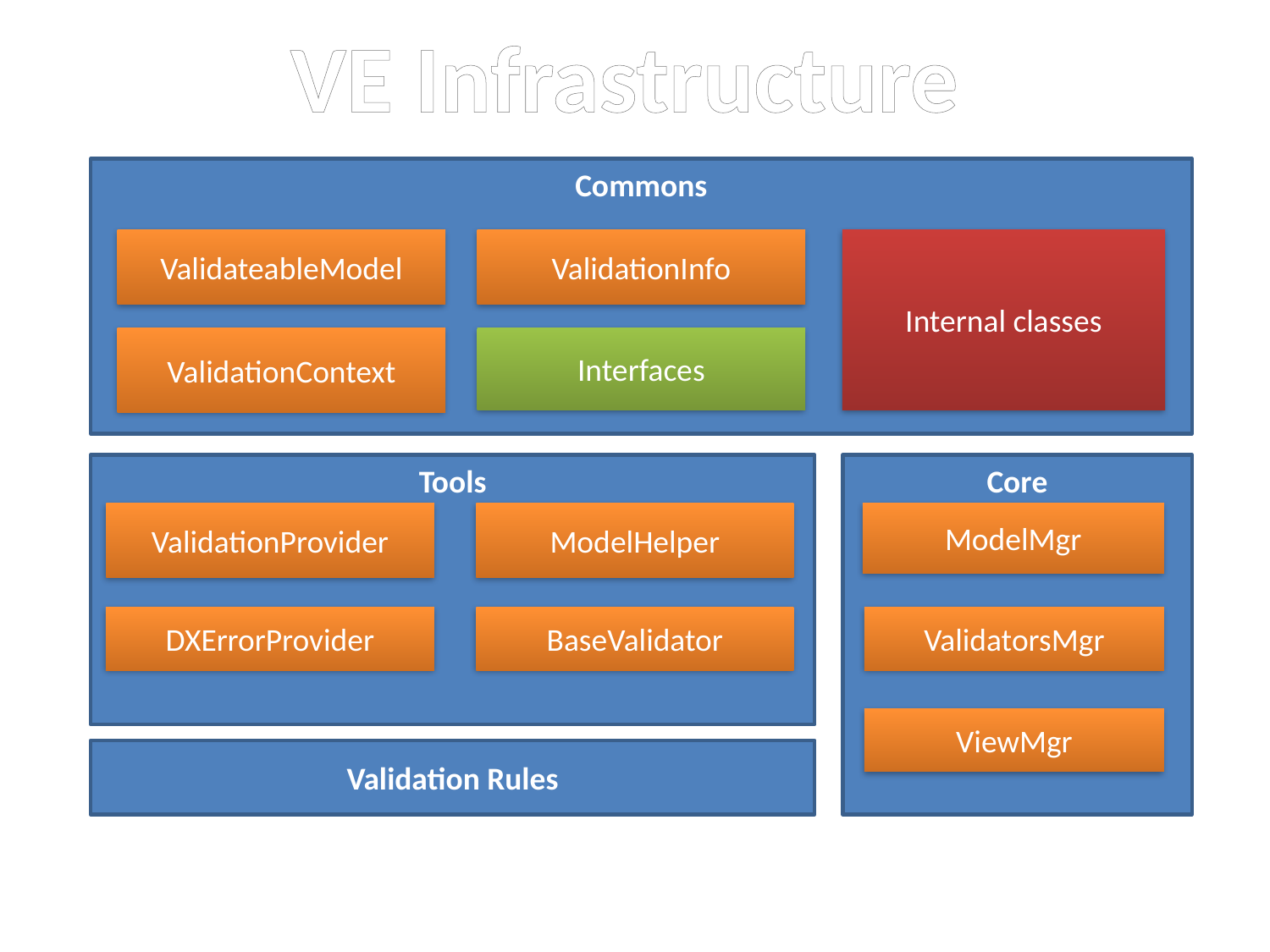

VE Infrastructure
Commons
ValidateableModel
ValidationInfo
Internal classes
ValidationContext
Interfaces
Tools
Core
ValidationProvider
ModelHelper
ModelMgr
DXErrorProvider
BaseValidator
ValidatorsMgr
ViewMgr
Validation Rules